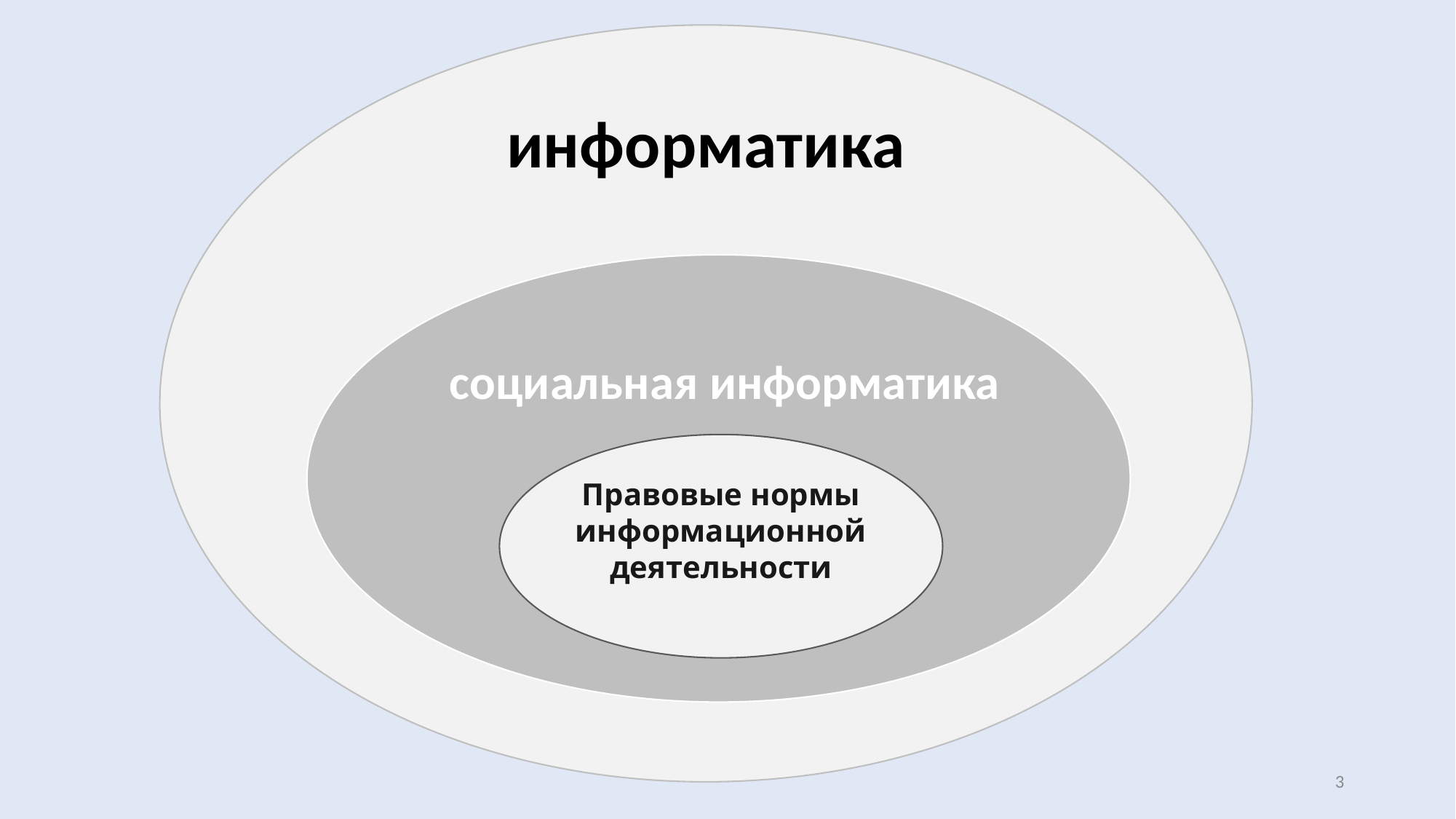

информатика

социальная информатика

Правовые нормы информационной деятельности
3